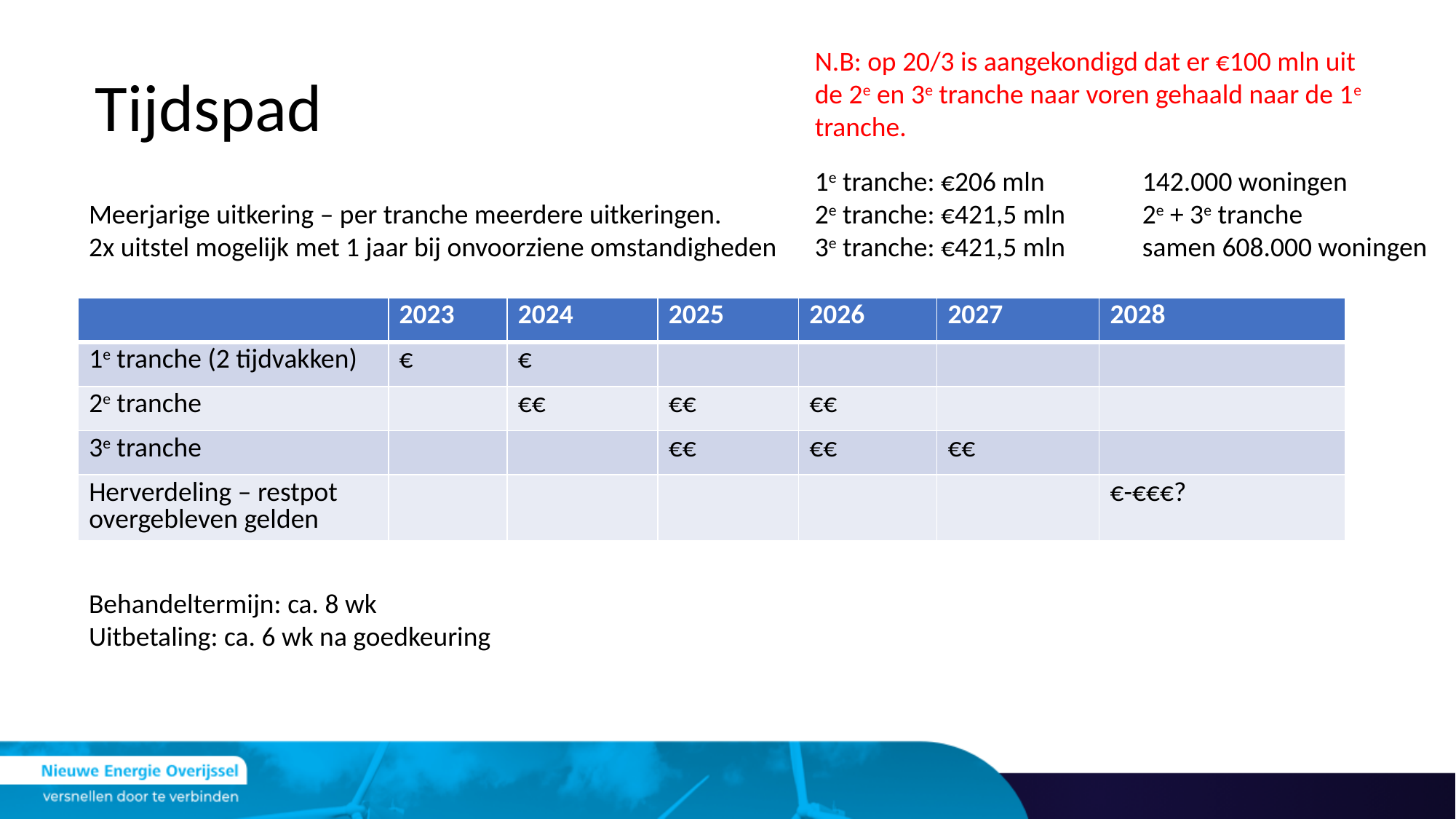

# Tijdspad
N.B: op 20/3 is aangekondigd dat er €100 mln uit de 2e en 3e tranche naar voren gehaald naar de 1e tranche.
1e tranche: €206 mln	142.000 woningen
2e tranche: €421,5 mln	2e + 3e tranche
3e tranche: €421,5 mln 	samen 608.000 woningen
Meerjarige uitkering – per tranche meerdere uitkeringen.
2x uitstel mogelijk met 1 jaar bij onvoorziene omstandigheden
|  | 2023 | 2024 | 2025 | 2026 | 2027 | 2028 |
| --- | --- | --- | --- | --- | --- | --- |
| 1e tranche (2 tijdvakken) | € | € |  |  |  |  |
| 2e tranche |  | €€ | €€ | €€ |  |  |
| 3e tranche |  |  | €€ | €€ | €€ |  |
| Herverdeling – restpot overgebleven gelden |  |  |  |  |  | €-€€€? |
Behandeltermijn: ca. 8 wk
Uitbetaling: ca. 6 wk na goedkeuring